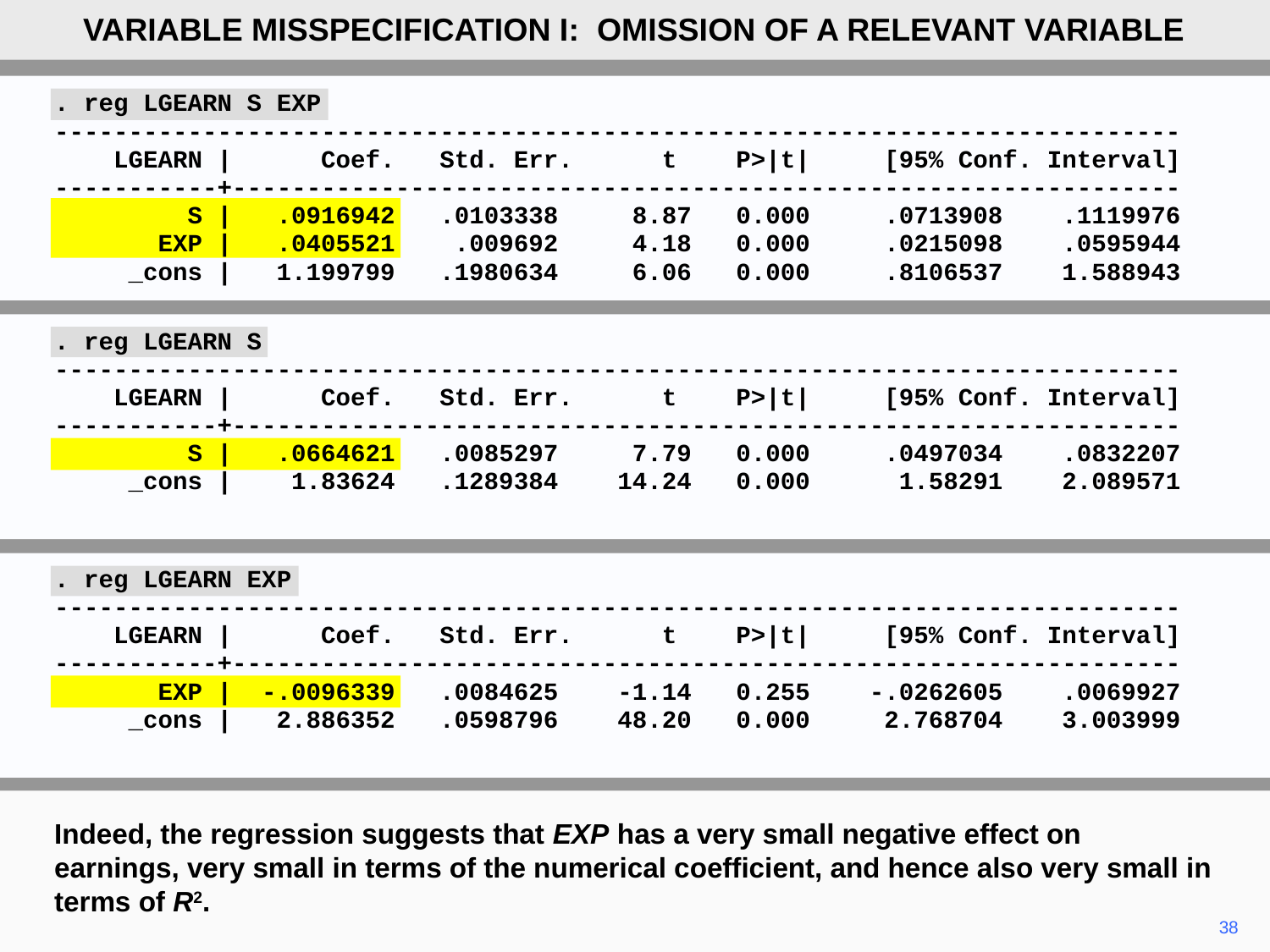

VARIABLE MISSPECIFICATION I:  OMISSION OF A RELEVANT VARIABLE

. reg LGEARN S EXP
----------------------------------------------------------------------------
    LGEARN |      Coef.   Std. Err.      t    P>|t|     [95% Conf. Interval]
-----------+----------------------------------------------------------------
         S |   .0916942   .0103338     8.87   0.000     .0713908    .1119976
       EXP |   .0405521    .009692     4.18   0.000     .0215098    .0595944
     _cons |   1.199799   .1980634     6.06   0.000     .8106537    1.588943

. reg LGEARN S
----------------------------------------------------------------------------
    LGEARN |      Coef.   Std. Err.      t    P>|t|     [95% Conf. Interval]
-----------+----------------------------------------------------------------
         S |   .0664621   .0085297     7.79   0.000     .0497034    .0832207
     _cons |    1.83624   .1289384    14.24   0.000      1.58291    2.089571

. reg LGEARN EXP
----------------------------------------------------------------------------
    LGEARN |      Coef.   Std. Err.      t    P>|t|     [95% Conf. Interval]
-----------+----------------------------------------------------------------
       EXP |  -.0096339   .0084625    -1.14   0.255    -.0262605    .0069927
     _cons |   2.886352   .0598796    48.20   0.000     2.768704    3.003999

Indeed, the regression suggests that EXP has a very small negative effect on earnings, very small in terms of the numerical coefficient, and hence also very small in terms of R2.
38